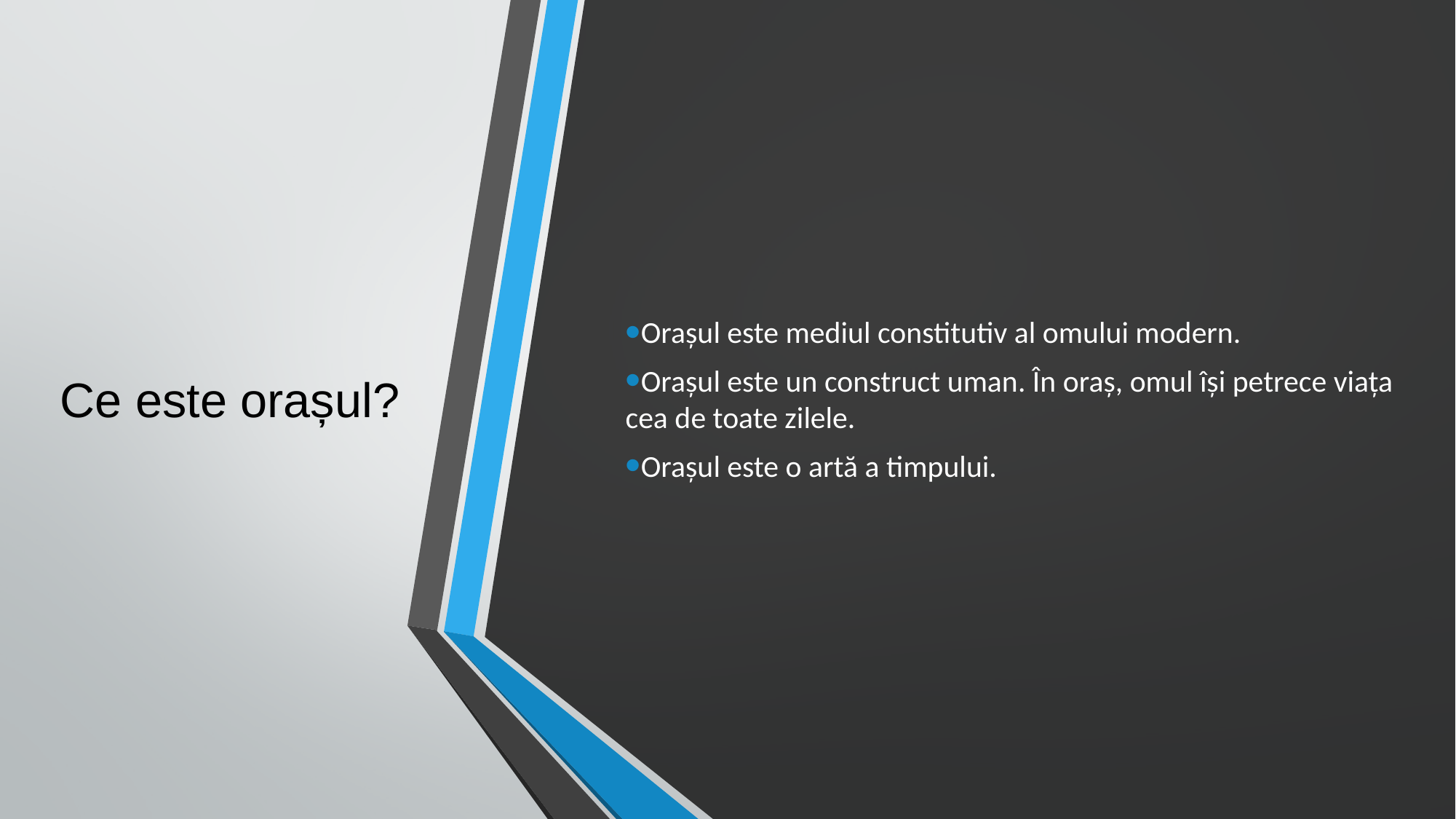

# Ce este orașul?
Orașul este mediul constitutiv al omului modern.
Orașul este un construct uman. În oraș, omul își petrece viața cea de toate zilele.
Orașul este o artă a timpului.